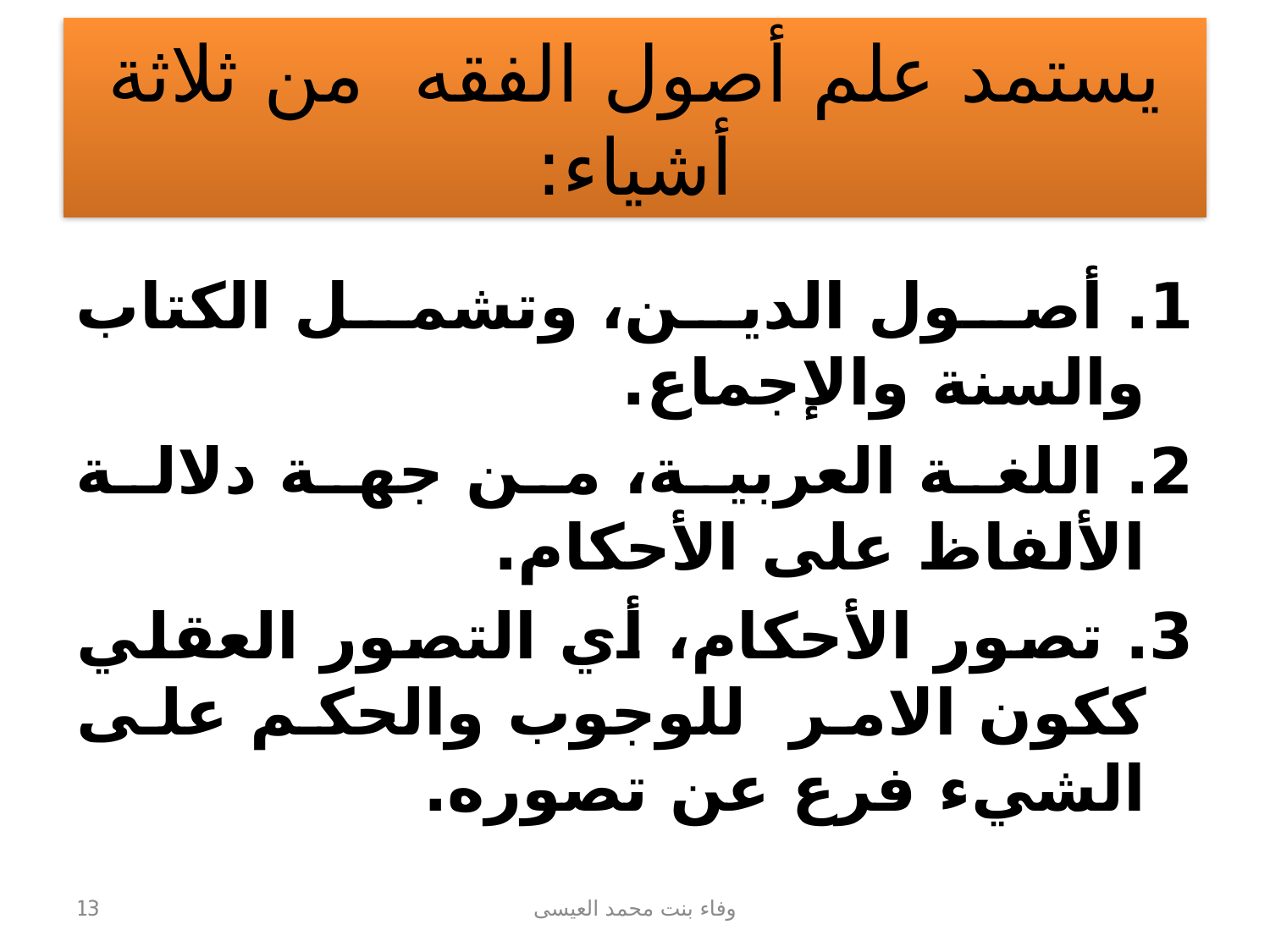

# يستمد علم أصول الفقه  من ثلاثة أشياء:
1. أصول الدين، وتشمل الكتاب والسنة والإجماع.
2. اللغة العربية، من جهة دلالة الألفاظ على الأحكام.
3. تصور الأحكام، أي التصور العقلي ككون الامر  للوجوب والحكم على الشيء فرع عن تصوره.
13
وفاء بنت محمد العيسى